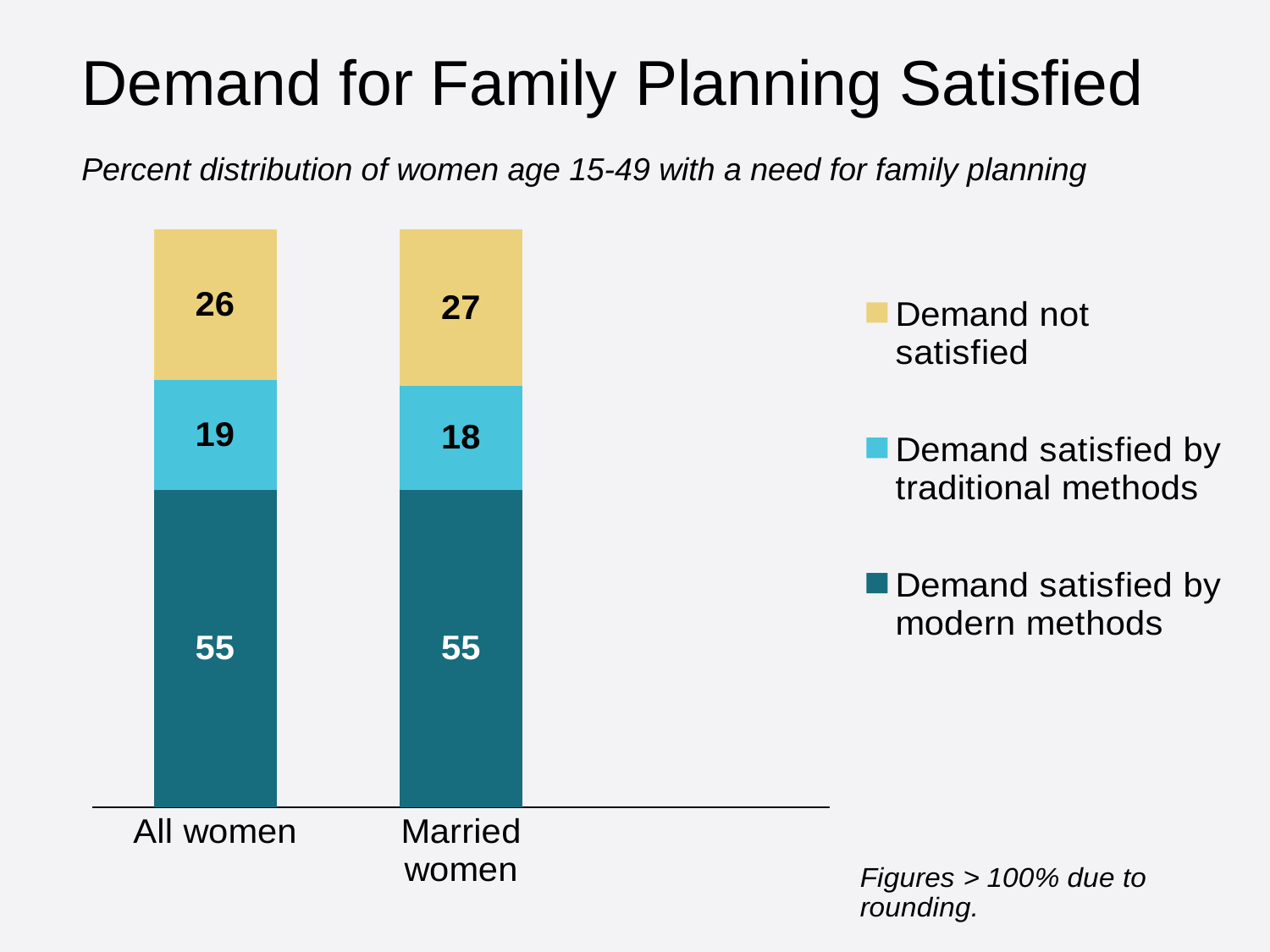

# Demand for Family Planning Satisfied
Percent distribution of women age 15-49 with a need for family planning

### Chart

| Category | Demand satisfied by modern methods | Demand satisfied by traditional methods | Demand not satisfied |
|---|---|---|---|
| All women | 55.0 | 19.0 | 26.0 |
| Married women | 55.0 | 18.0 | 27.0 |